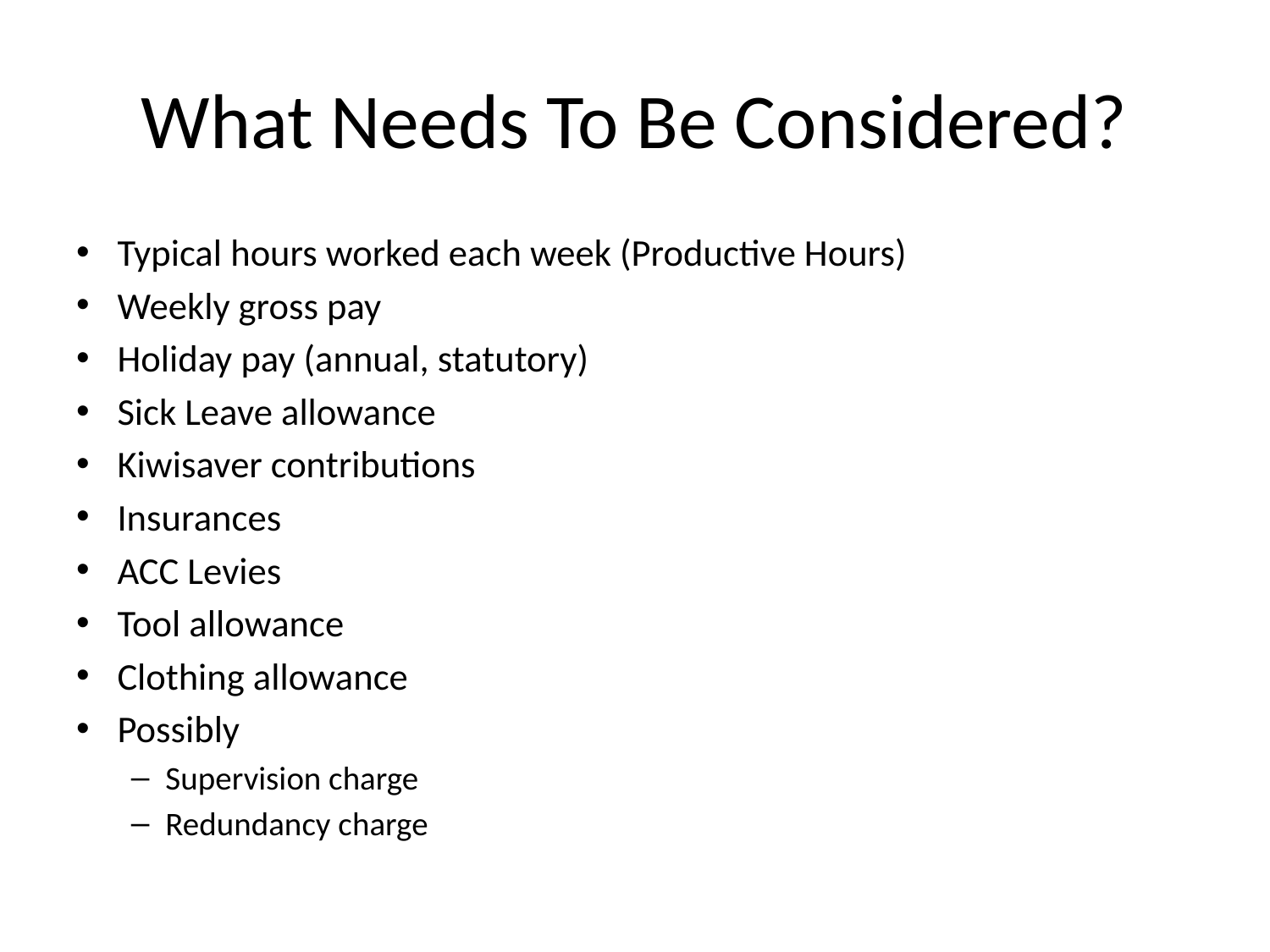

# What Needs To Be Considered?
Typical hours worked each week (Productive Hours)
Weekly gross pay
Holiday pay (annual, statutory)
Sick Leave allowance
Kiwisaver contributions
Insurances
ACC Levies
Tool allowance
Clothing allowance
Possibly
Supervision charge
Redundancy charge